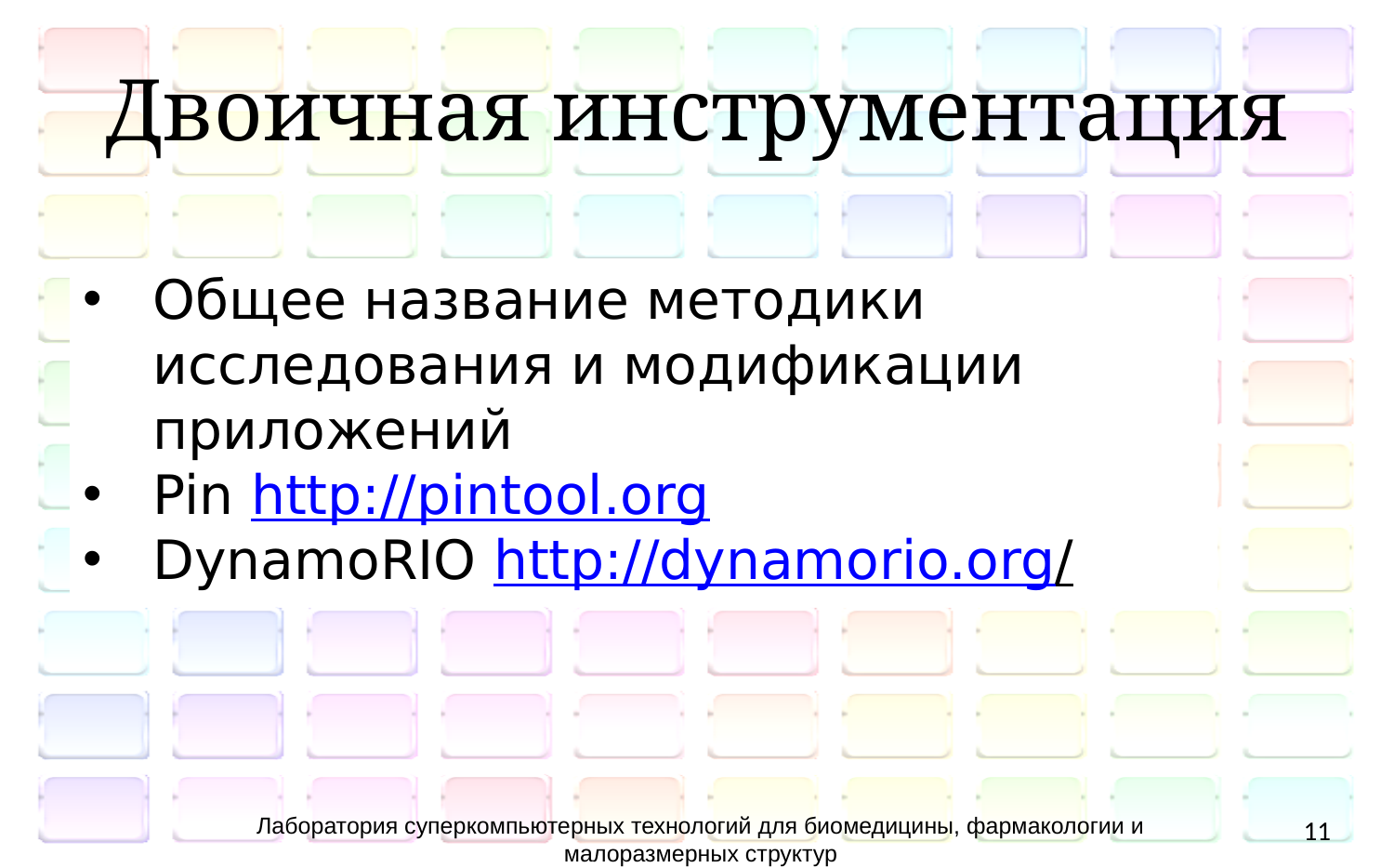

Двоичная инструментация
Общее название методики исследования и модификации приложений
Pin http://pintool.org
DynamoRIO http://dynamorio.org/
Лаборатория суперкомпьютерных технологий для биомедицины, фармакологии и малоразмерных структур
11